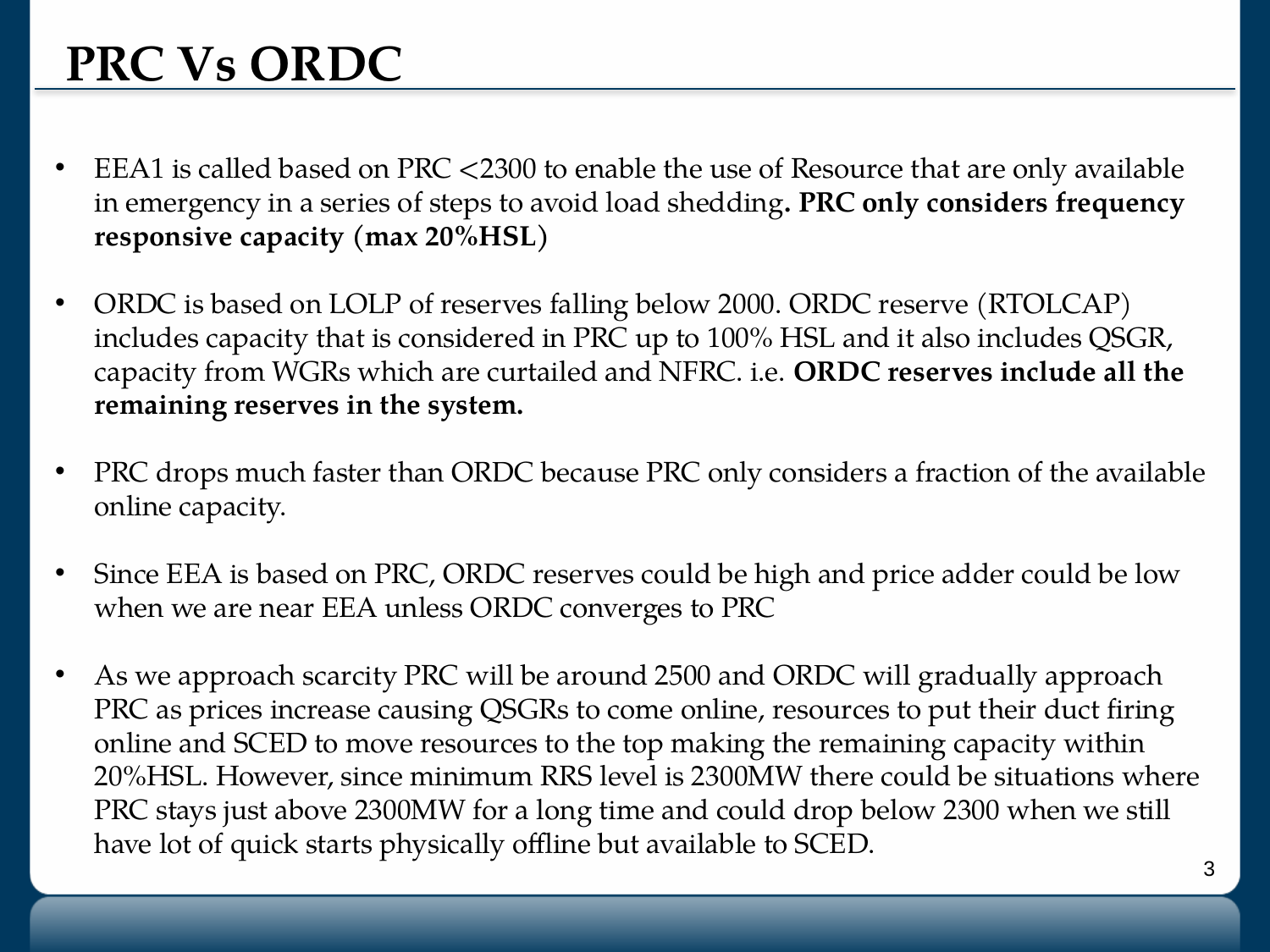

# PRC Vs ORDC

EEA1 is called based on PRC <2300 to enable the use of Resource that are only available in emergency in a series of steps to avoid load shedding. PRC only considers frequency responsive capacity (max 20%HSL)

ORDC is based on LOLP of reserves falling below 2000. ORDC reserve (RTOLCAP) includes capacity that is considered in PRC up to 100% HSL and it also includes QSGR, capacity from WGRs which are curtailed and NFRC. i.e. ORDC reserves include all the remaining reserves in the system.

PRC drops much faster than ORDC because PRC only considers a fraction of the available online capacity.

Since EEA is based on PRC, ORDC reserves could be high and price adder could be low when we are near EEA unless ORDC converges to PRC

As we approach scarcity PRC will be around 2500 and ORDC will gradually approach PRC as prices increase causing QSGRs to come online, resources to put their duct firing online and SCED to move resources to the top making the remaining capacity within 20%HSL. However, since minimum RRS level is 2300MW there could be situations where PRC stays just above 2300MW for a long time and could drop below 2300 when we still have lot of quick starts physically offline but available to SCED.